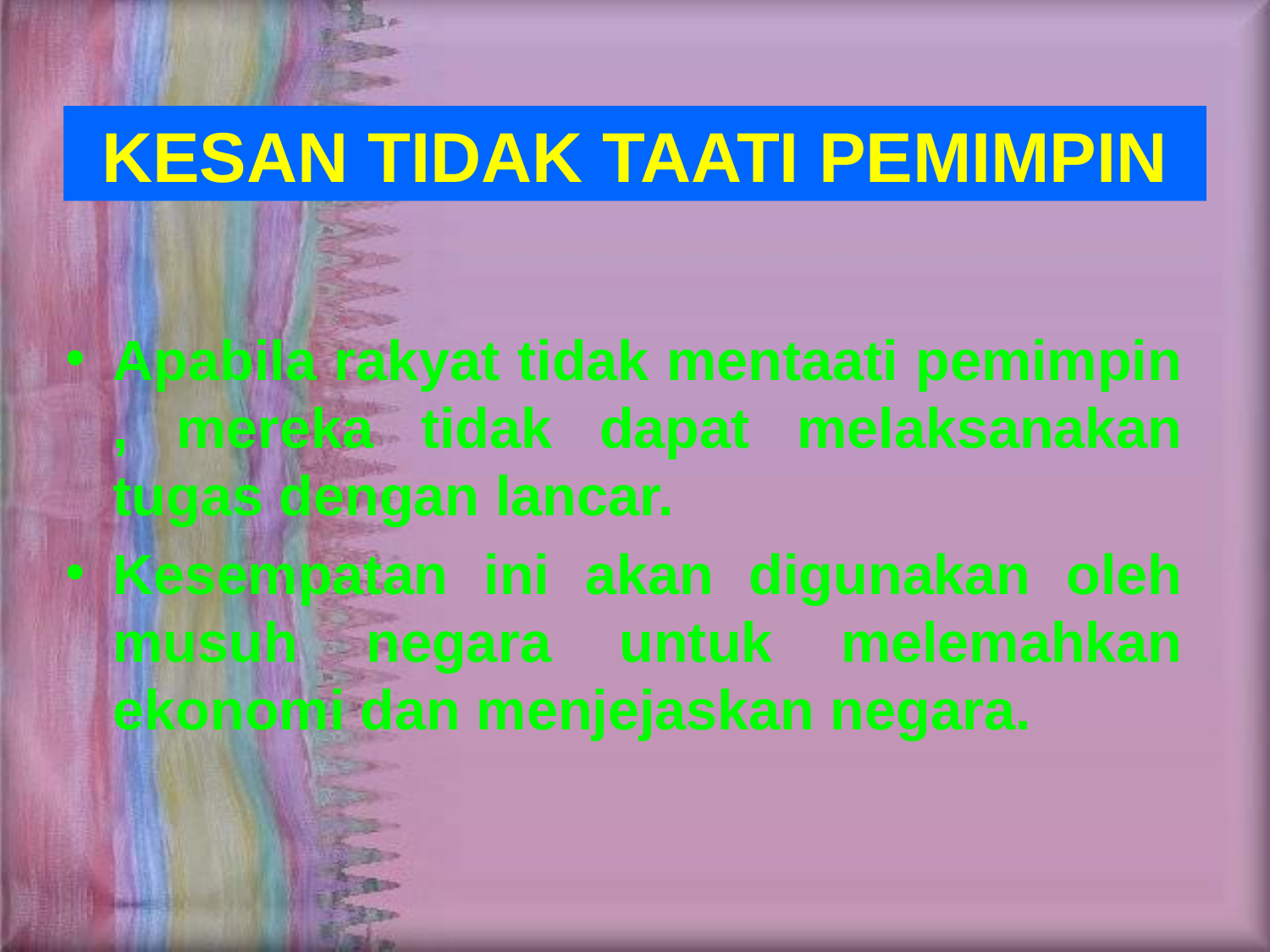

# KESAN TIDAK TAATI PEMIMPIN
Apabila rakyat tidak mentaati pemimpin , mereka tidak dapat melaksanakan tugas dengan lancar.
Kesempatan ini akan digunakan oleh musuh negara untuk melemahkan ekonomi dan menjejaskan negara.